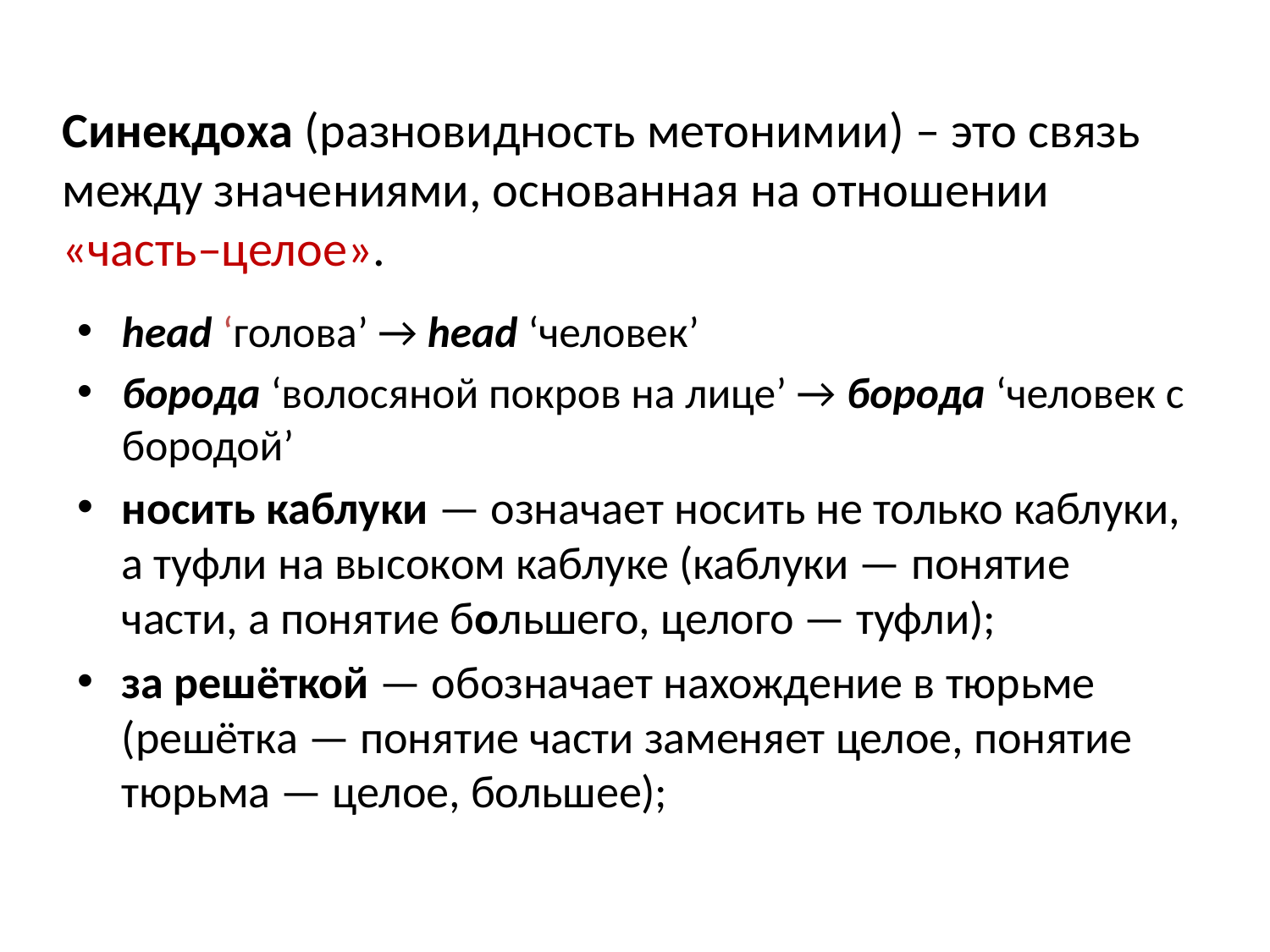

# Синекдоха (разновидность метонимии) – это связь между значениями, основанная на отношении «часть–целое».
head ‘голова’ → head ‘человек’
борода ‘волосяной покров на лице’ → борода ‘человек с бородой’
носить каблуки — означает носить не только каблуки, а туфли на высоком каблуке (каблуки — понятие части, а понятие большего, целого — туфли);
за решёткой — обозначает нахождение в тюрьме (решётка — понятие части заменяет целое, понятие тюрьма — целое, большее);